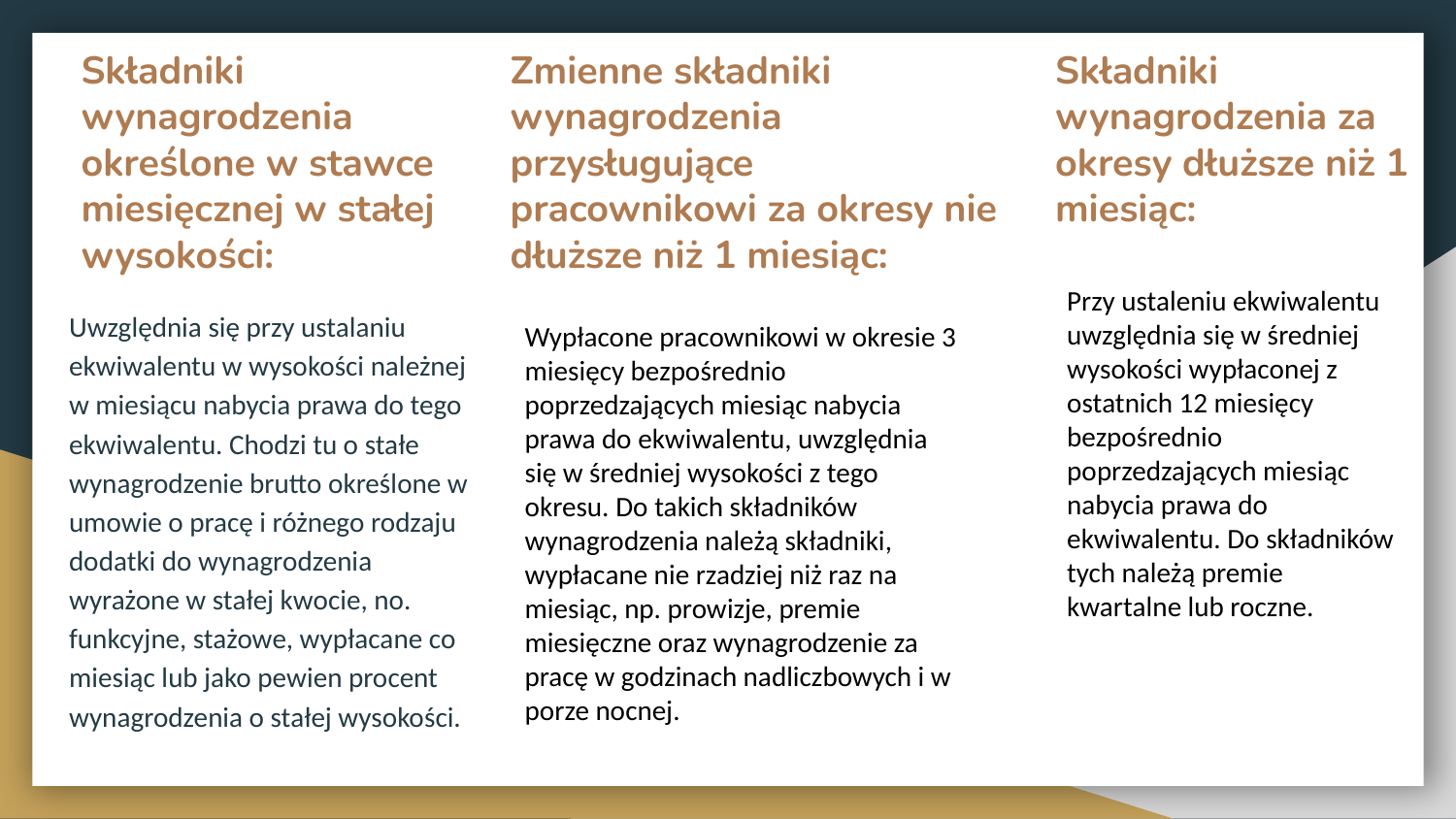

Składniki wynagrodzenia określone w stawce miesięcznej w stałej wysokości:
Zmienne składniki wynagrodzenia przysługujące pracownikowi za okresy nie dłuższe niż 1 miesiąc:
# Składniki wynagrodzenia za okresy dłuższe niż 1 miesiąc:
Przy ustaleniu ekwiwalentu uwzględnia się w średniej wysokości wypłaconej z ostatnich 12 miesięcy bezpośrednio poprzedzających miesiąc nabycia prawa do ekwiwalentu. Do składników tych należą premie kwartalne lub roczne.
Uwzględnia się przy ustalaniu ekwiwalentu w wysokości należnej w miesiącu nabycia prawa do tego ekwiwalentu. Chodzi tu o stałe wynagrodzenie brutto określone w umowie o pracę i różnego rodzaju dodatki do wynagrodzenia wyrażone w stałej kwocie, no. funkcyjne, stażowe, wypłacane co miesiąc lub jako pewien procent wynagrodzenia o stałej wysokości.
Wypłacone pracownikowi w okresie 3 miesięcy bezpośrednio poprzedzających miesiąc nabycia prawa do ekwiwalentu, uwzględnia się w średniej wysokości z tego okresu. Do takich składników wynagrodzenia należą składniki, wypłacane nie rzadziej niż raz na miesiąc, np. prowizje, premie miesięczne oraz wynagrodzenie za pracę w godzinach nadliczbowych i w porze nocnej.